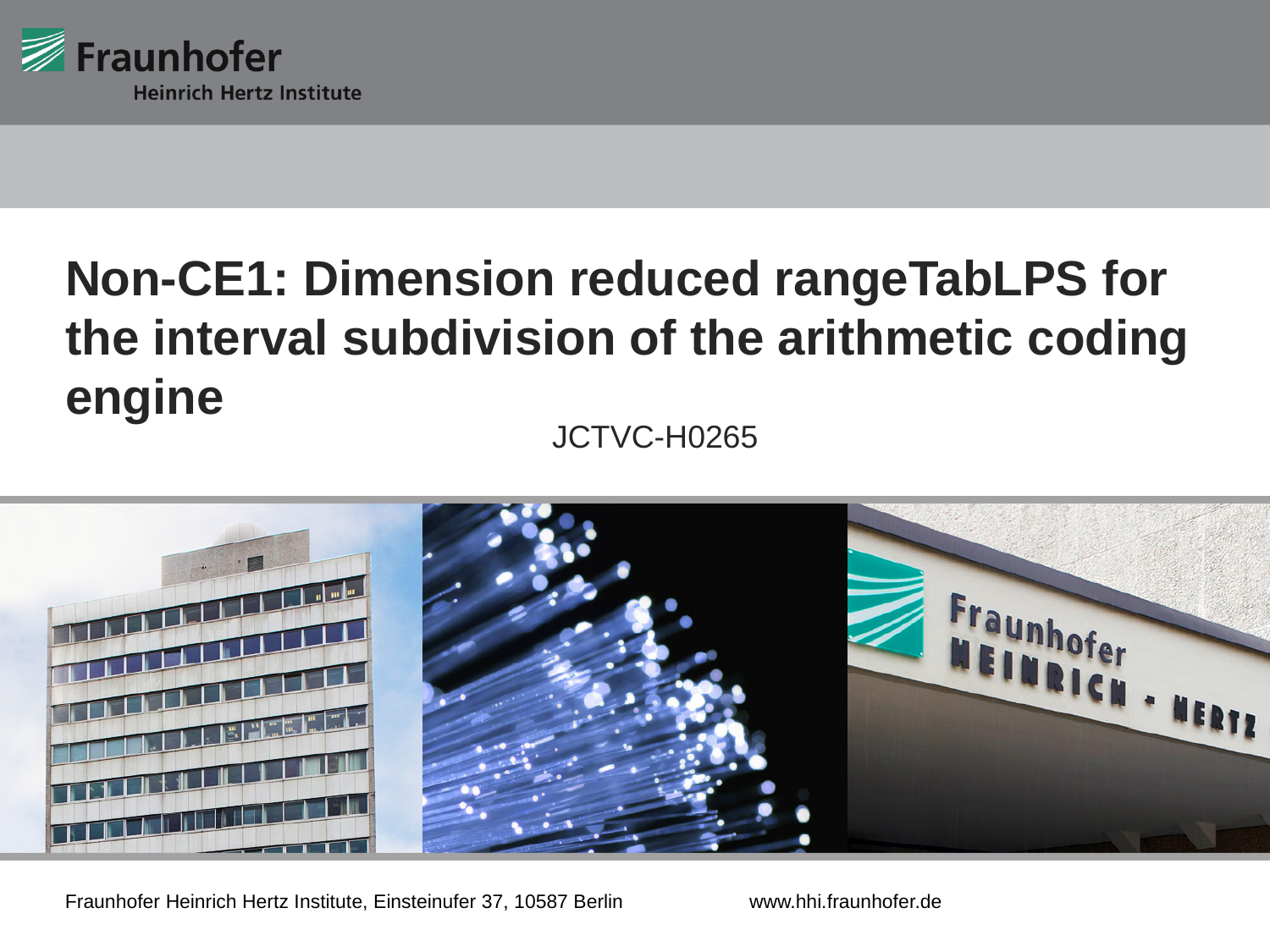

Non-CE1: Dimension reduced rangeTabLPS for the interval subdivision of the arithmetic coding engine
JCTVC-H0265